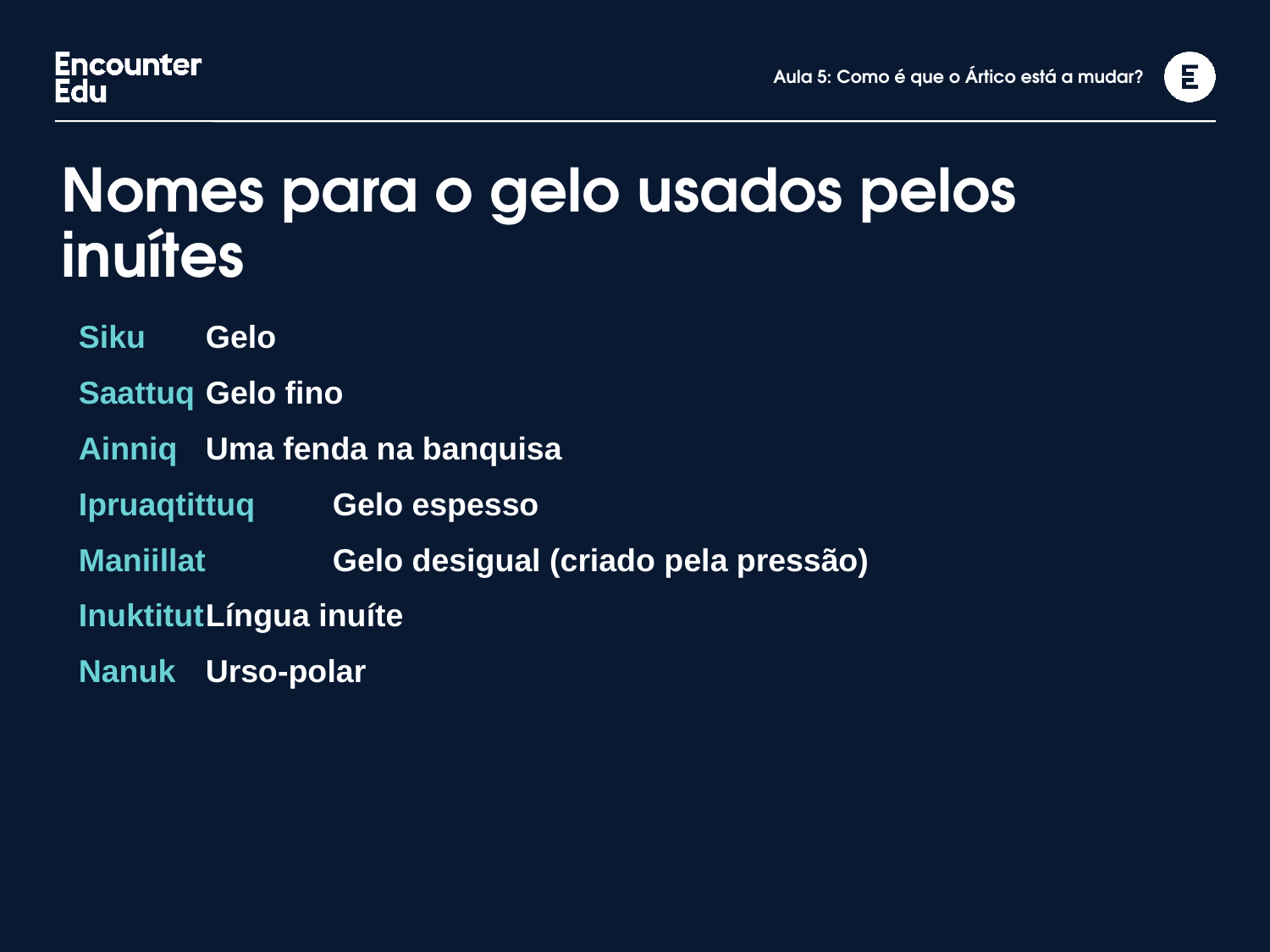

# Aula 5: Como é que o Ártico está a mudar?
Nomes para o gelo usados pelos inuítes
Siku 	Gelo
Saattuq	Gelo fino
Ainniq	Uma fenda na banquisa
Ipruaqtittuq	Gelo espesso
Maniillat	Gelo desigual (criado pela pressão)
Inuktitut	Língua inuíte
Nanuk	Urso-polar